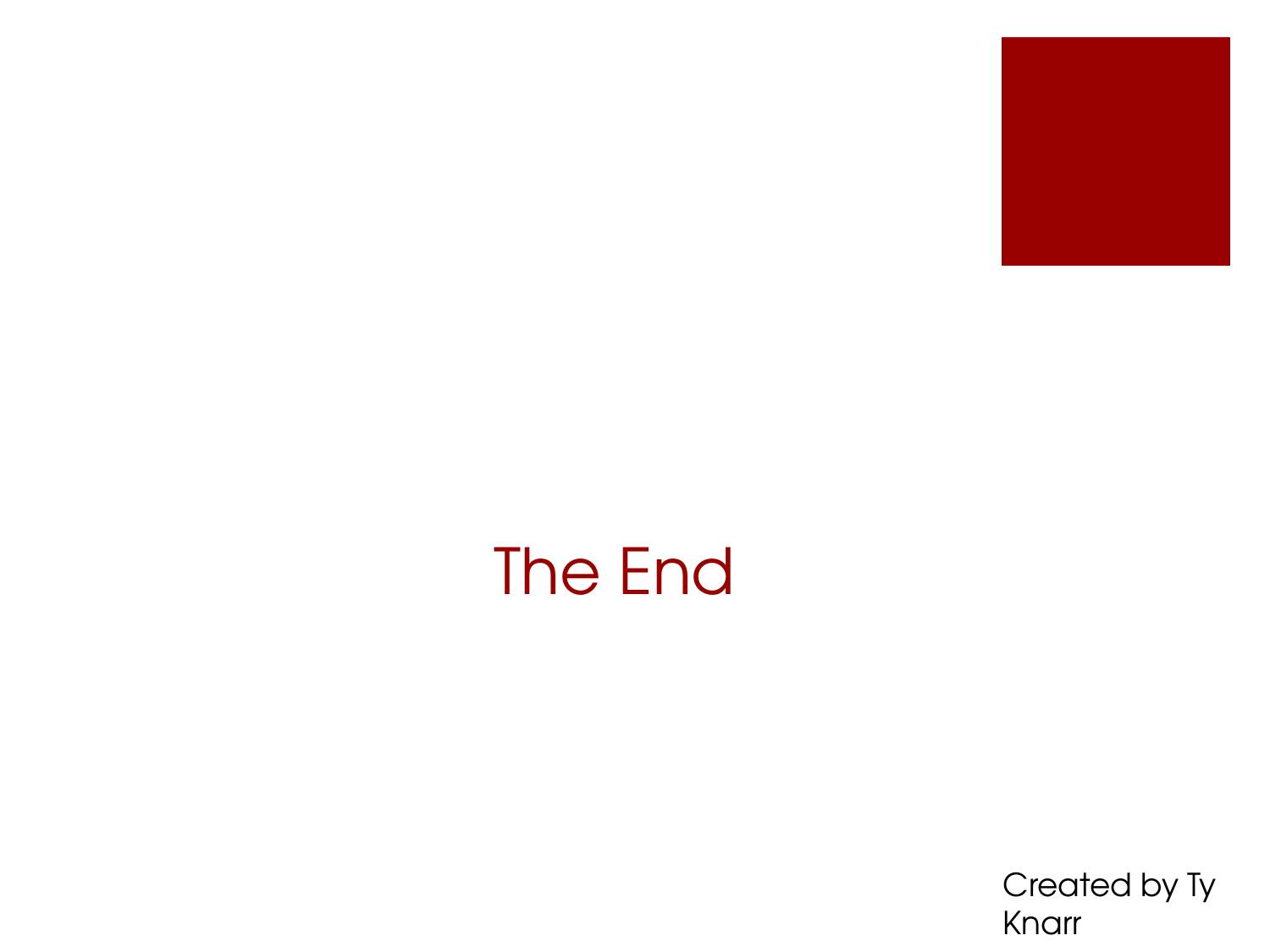

# The End
Created by Ty Knarr